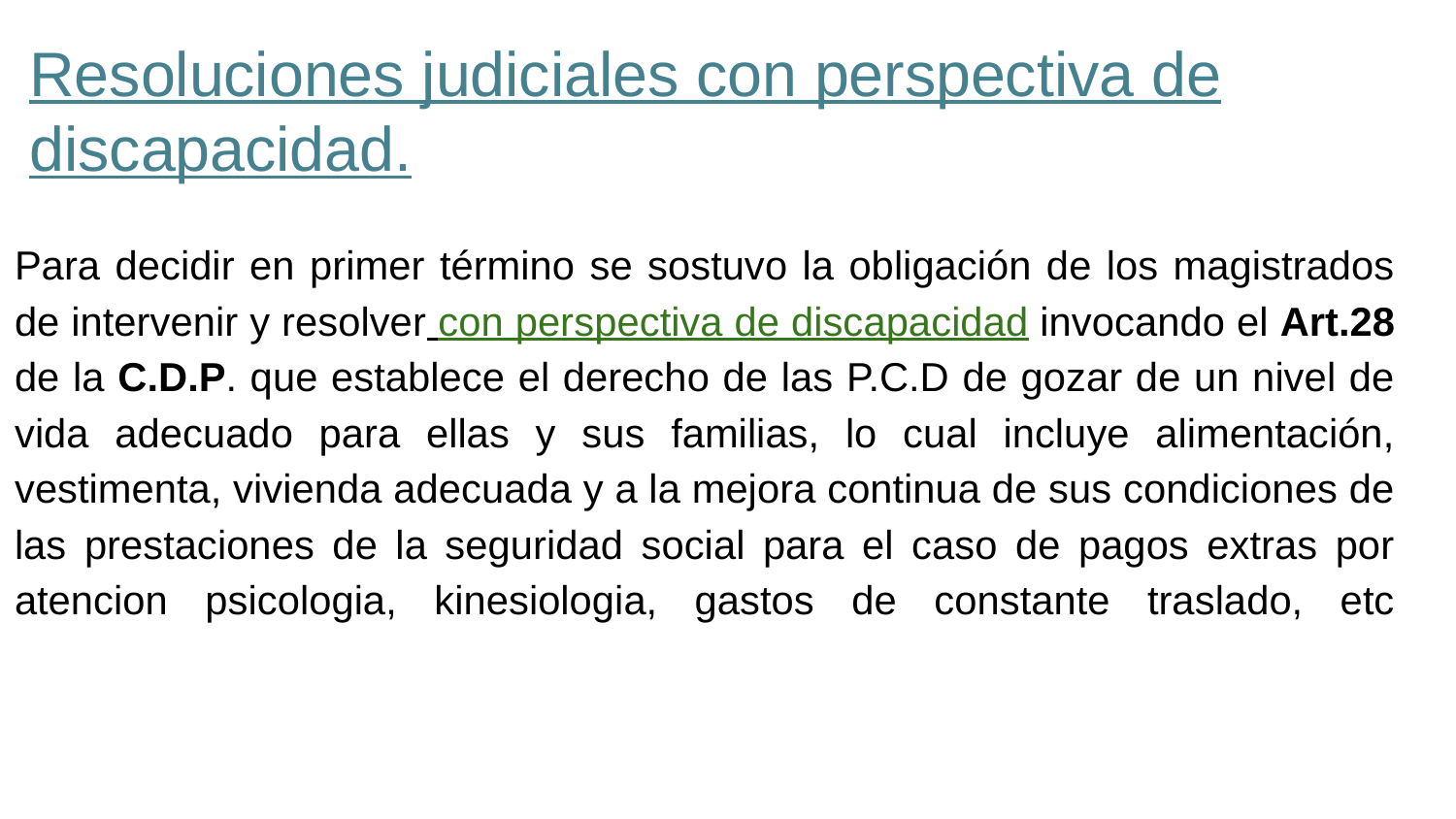

Resoluciones judiciales con perspectiva de discapacidad.
Para decidir en primer término se sostuvo la obligación de los magistrados de intervenir y resolver con perspectiva de discapacidad invocando el Art.28 de la C.D.P. que establece el derecho de las P.C.D de gozar de un nivel de vida adecuado para ellas y sus familias, lo cual incluye alimentación, vestimenta, vivienda adecuada y a la mejora continua de sus condiciones de las prestaciones de la seguridad social para el caso de pagos extras por atencion psicologia, kinesiologia, gastos de constante traslado, etc